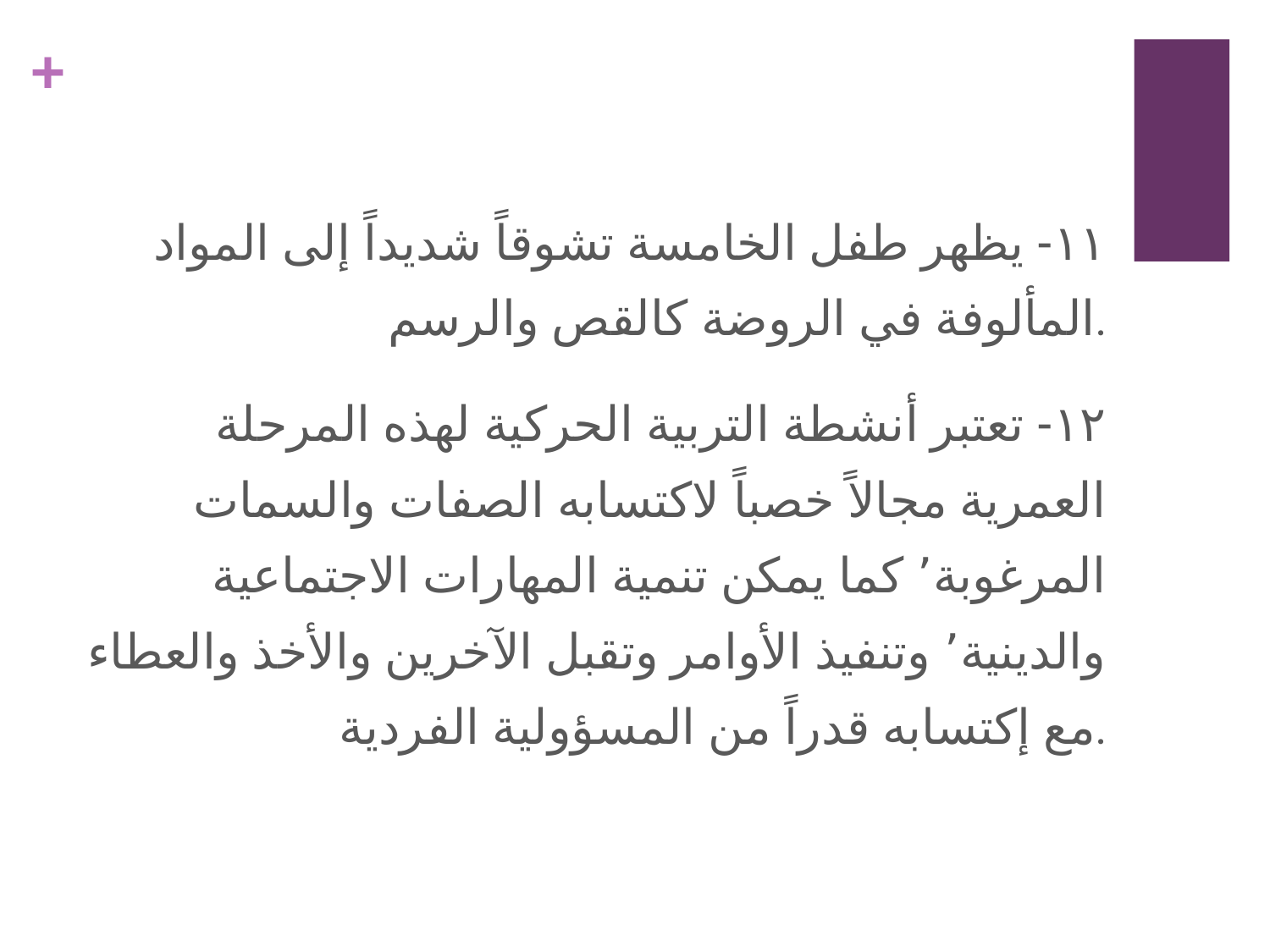

١١- يظهر طفل الخامسة تشوقاً شديداً إلى المواد المألوفة في الروضة كالقص والرسم.
١٢- تعتبر أنشطة التربية الحركية لهذه المرحلة العمرية مجالاً خصباً لاكتسابه الصفات والسمات المرغوبة٬ كما يمكن تنمية المهارات الاجتماعية والدينية٬ وتنفيذ الأوامر وتقبل الآخرين والأخذ والعطاء مع إكتسابه قدراً من المسؤولية الفردية.